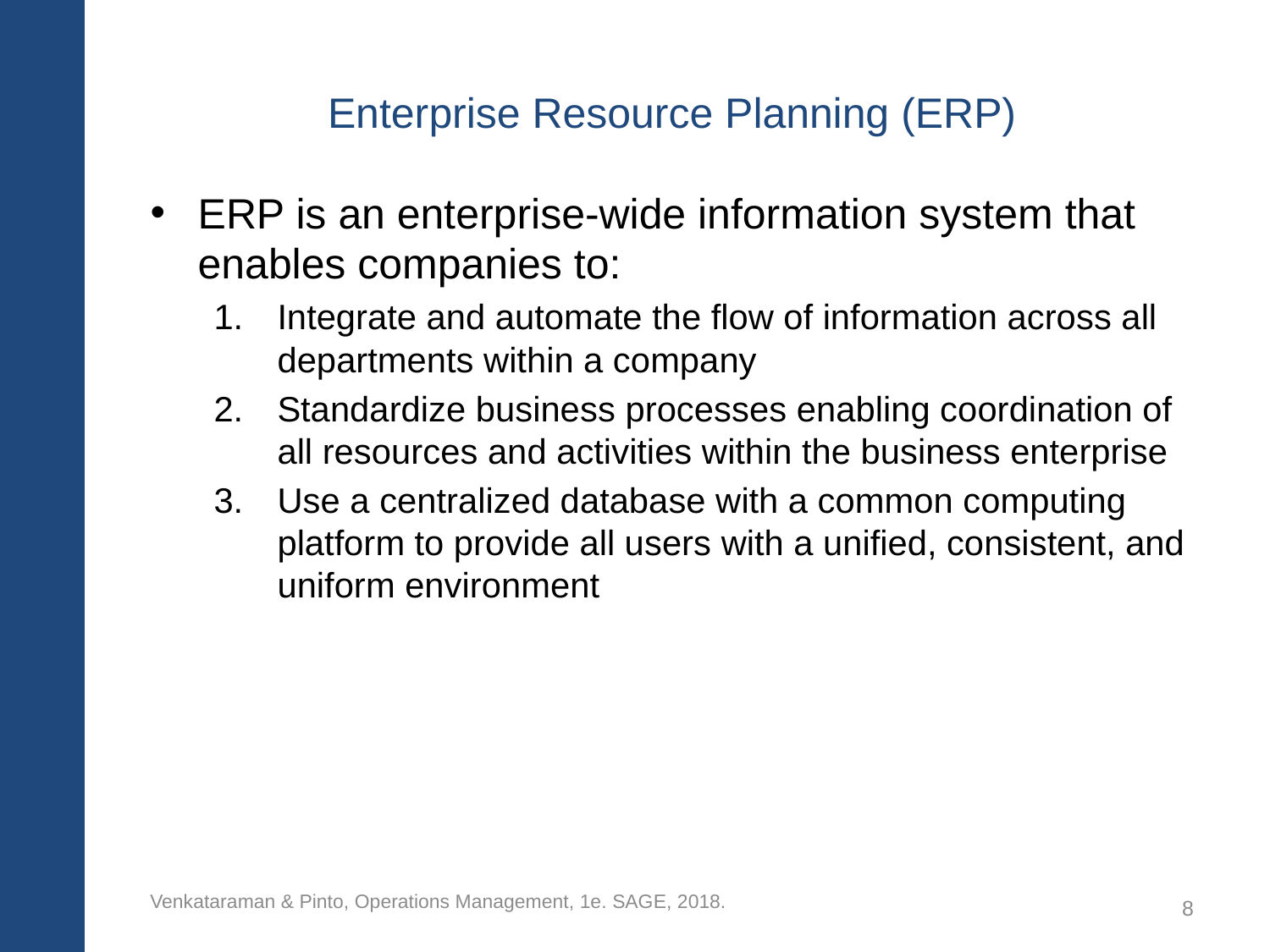

# Enterprise Resource Planning (ERP)
ERP is an enterprise-wide information system that enables companies to:
Integrate and automate the flow of information across all departments within a company
Standardize business processes enabling coordination of all resources and activities within the business enterprise
Use a centralized database with a common computing platform to provide all users with a unified, consistent, and uniform environment
Venkataraman & Pinto, Operations Management, 1e. SAGE, 2018.
8